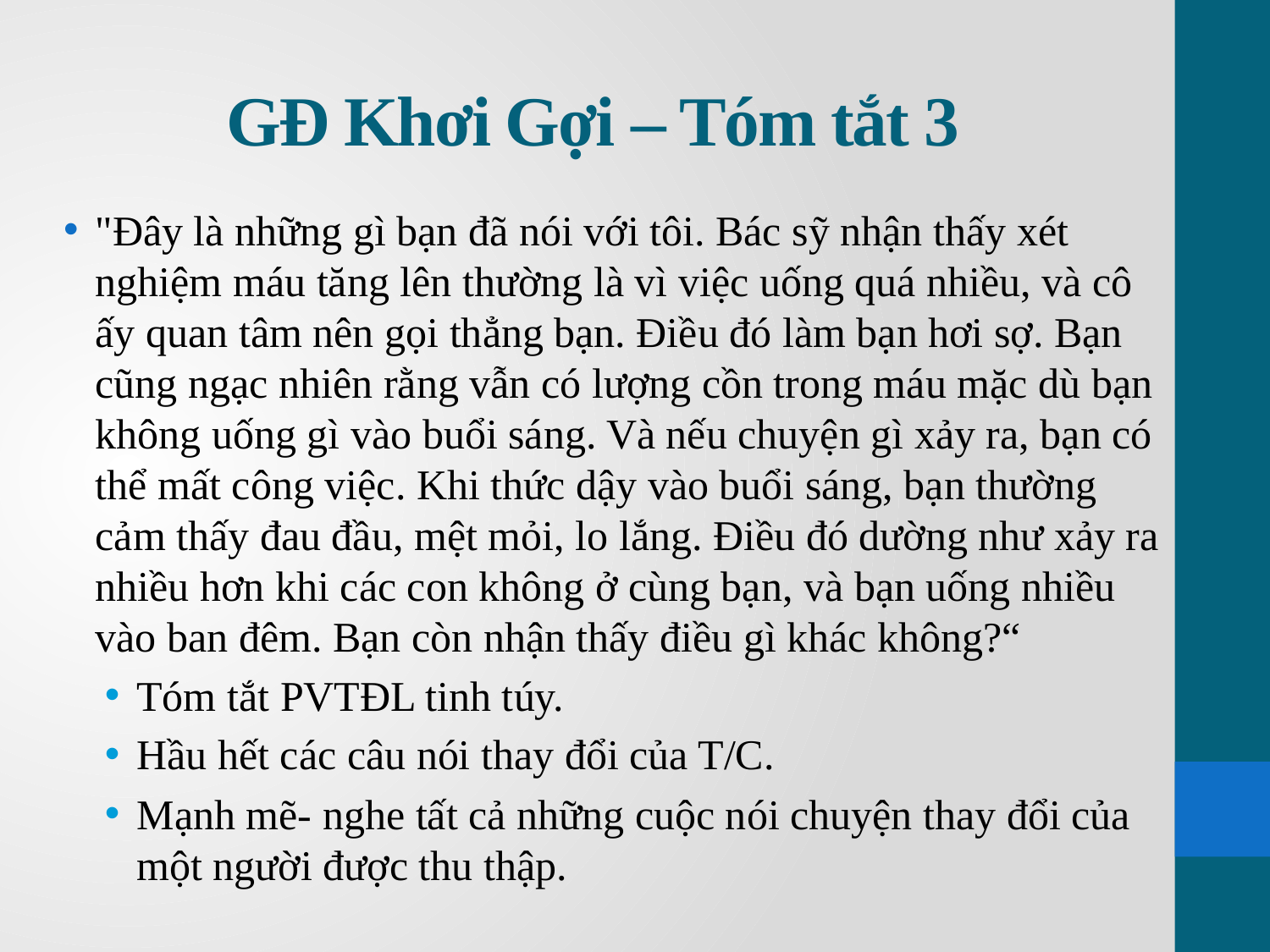

# GĐ Khơi Gợi – Tóm tắt 3
"Đây là những gì bạn đã nói với tôi. Bác sỹ nhận thấy xét nghiệm máu tăng lên thường là vì việc uống quá nhiều, và cô ấy quan tâm nên gọi thẳng bạn. Điều đó làm bạn hơi sợ. Bạn cũng ngạc nhiên rằng vẫn có lượng cồn trong máu mặc dù bạn không uống gì vào buổi sáng. Và nếu chuyện gì xảy ra, bạn có thể mất công việc. Khi thức dậy vào buổi sáng, bạn thường cảm thấy đau đầu, mệt mỏi, lo lắng. Điều đó dường như xảy ra nhiều hơn khi các con không ở cùng bạn, và bạn uống nhiều vào ban đêm. Bạn còn nhận thấy điều gì khác không?“
Tóm tắt PVTĐL tinh túy.
Hầu hết các câu nói thay đổi của T/C.
Mạnh mẽ- nghe tất cả những cuộc nói chuyện thay đổi của một người được thu thập.